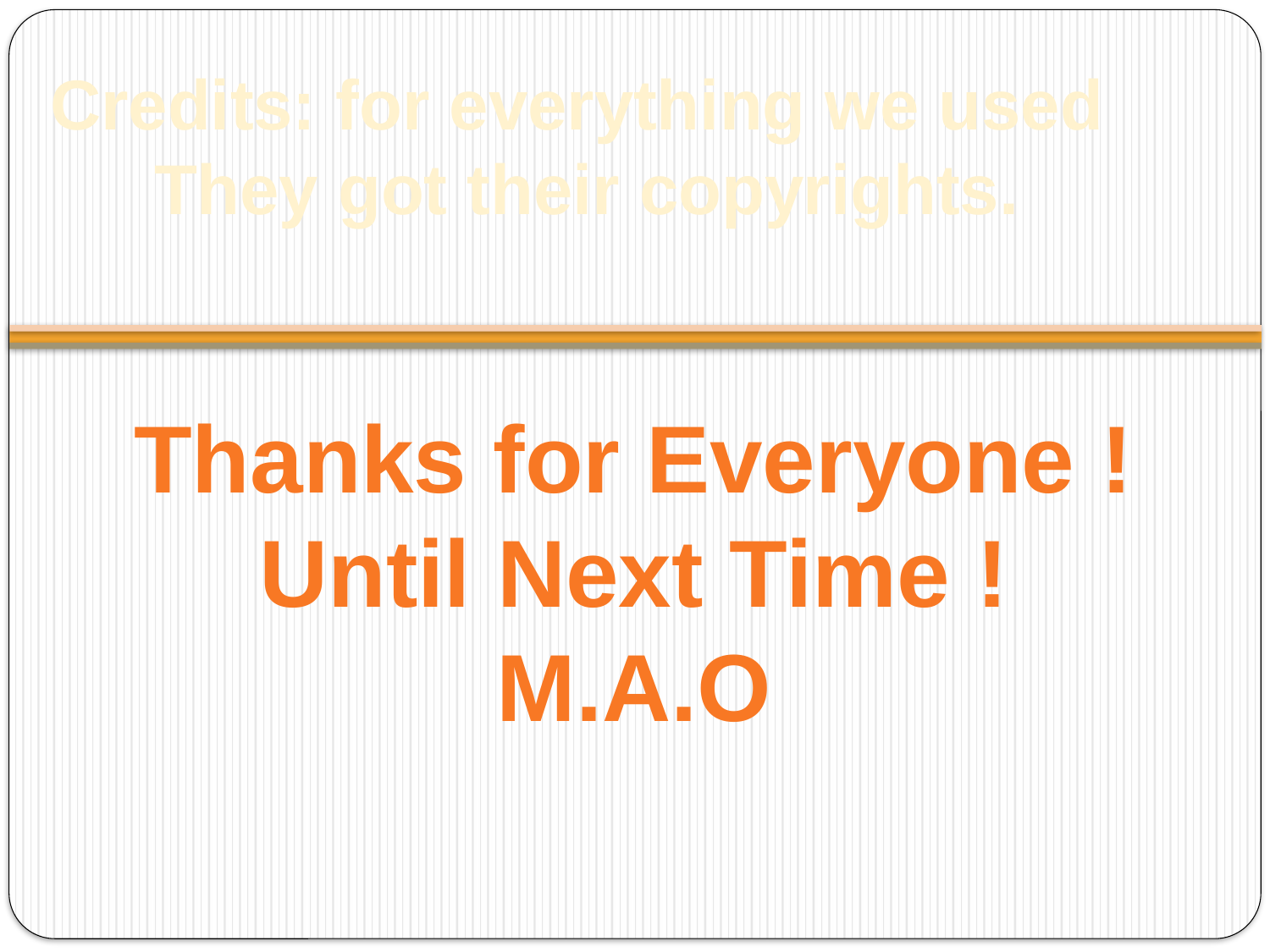

Credits: for everything we used
They got their copyrights.
Thanks for Everyone !
Until Next Time !
M.A.O